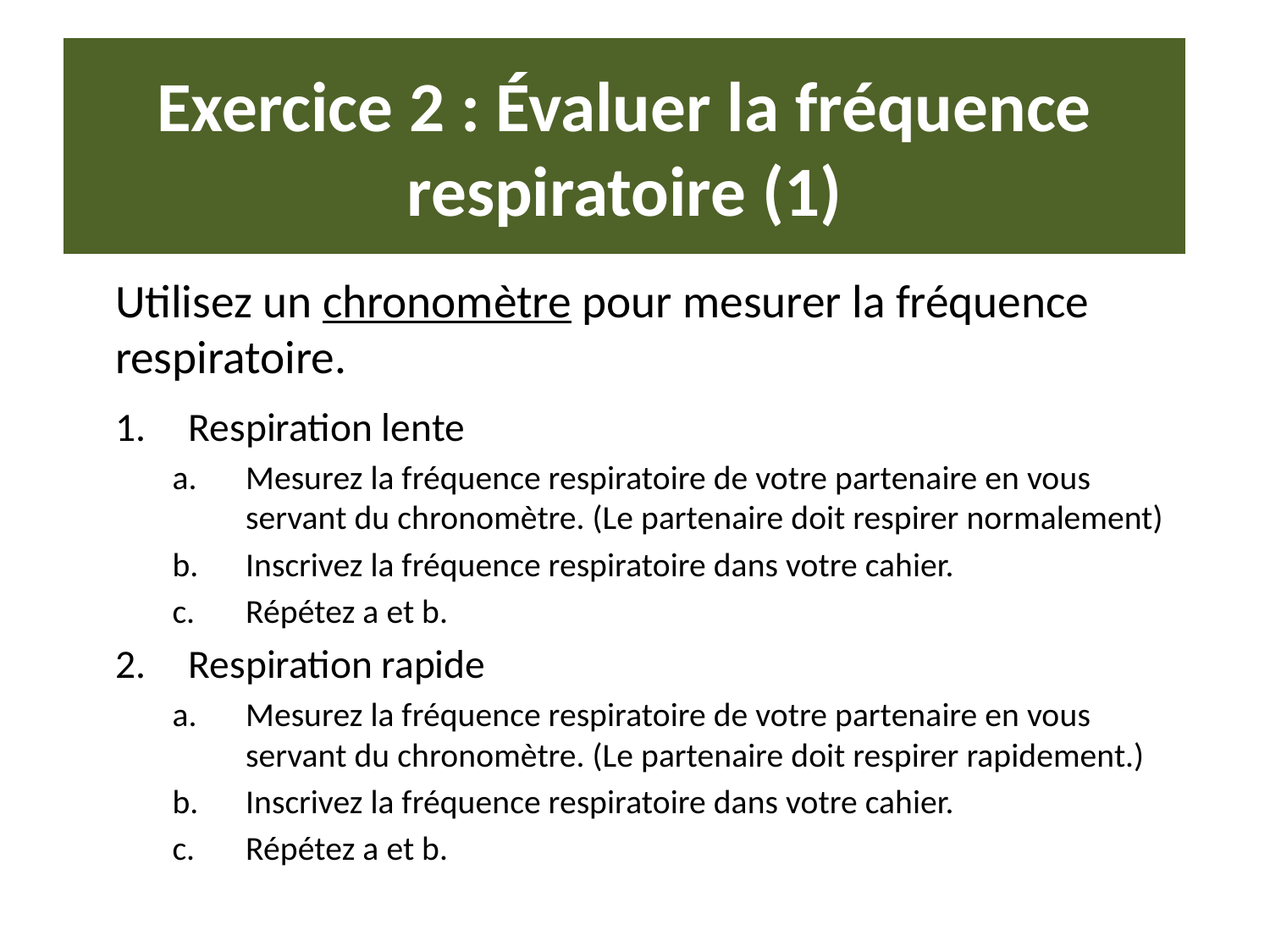

# Exercice 2 : Évaluer la fréquence respiratoire (1)
Utilisez un chronomètre pour mesurer la fréquence respiratoire.
Respiration lente
Mesurez la fréquence respiratoire de votre partenaire en vous servant du chronomètre. (Le partenaire doit respirer normalement)
Inscrivez la fréquence respiratoire dans votre cahier.
Répétez a et b.
Respiration rapide
Mesurez la fréquence respiratoire de votre partenaire en vous servant du chronomètre. (Le partenaire doit respirer rapidement.)
Inscrivez la fréquence respiratoire dans votre cahier.
Répétez a et b.